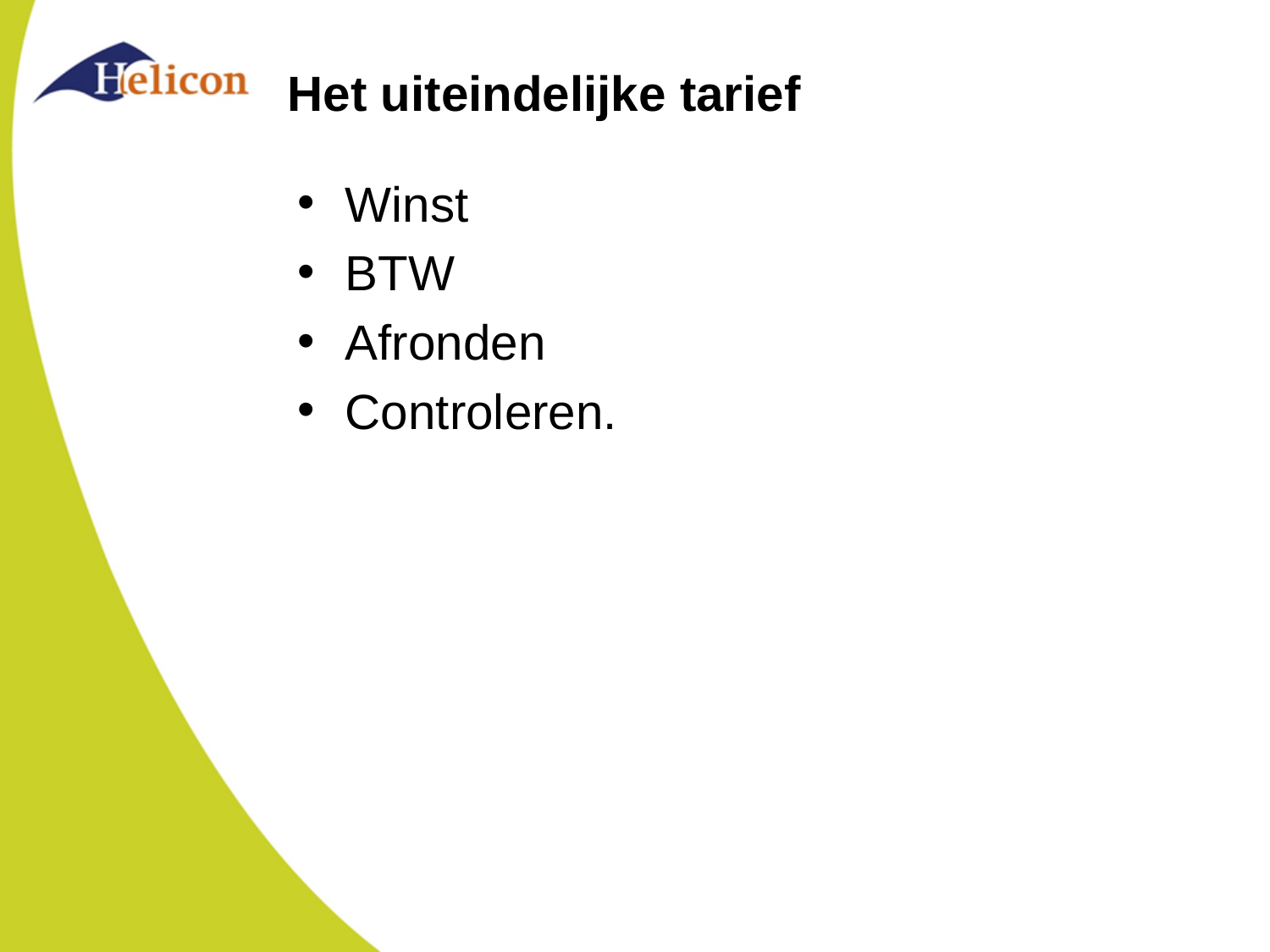

# Het uiteindelijke tarief
Winst
BTW
Afronden
Controleren.